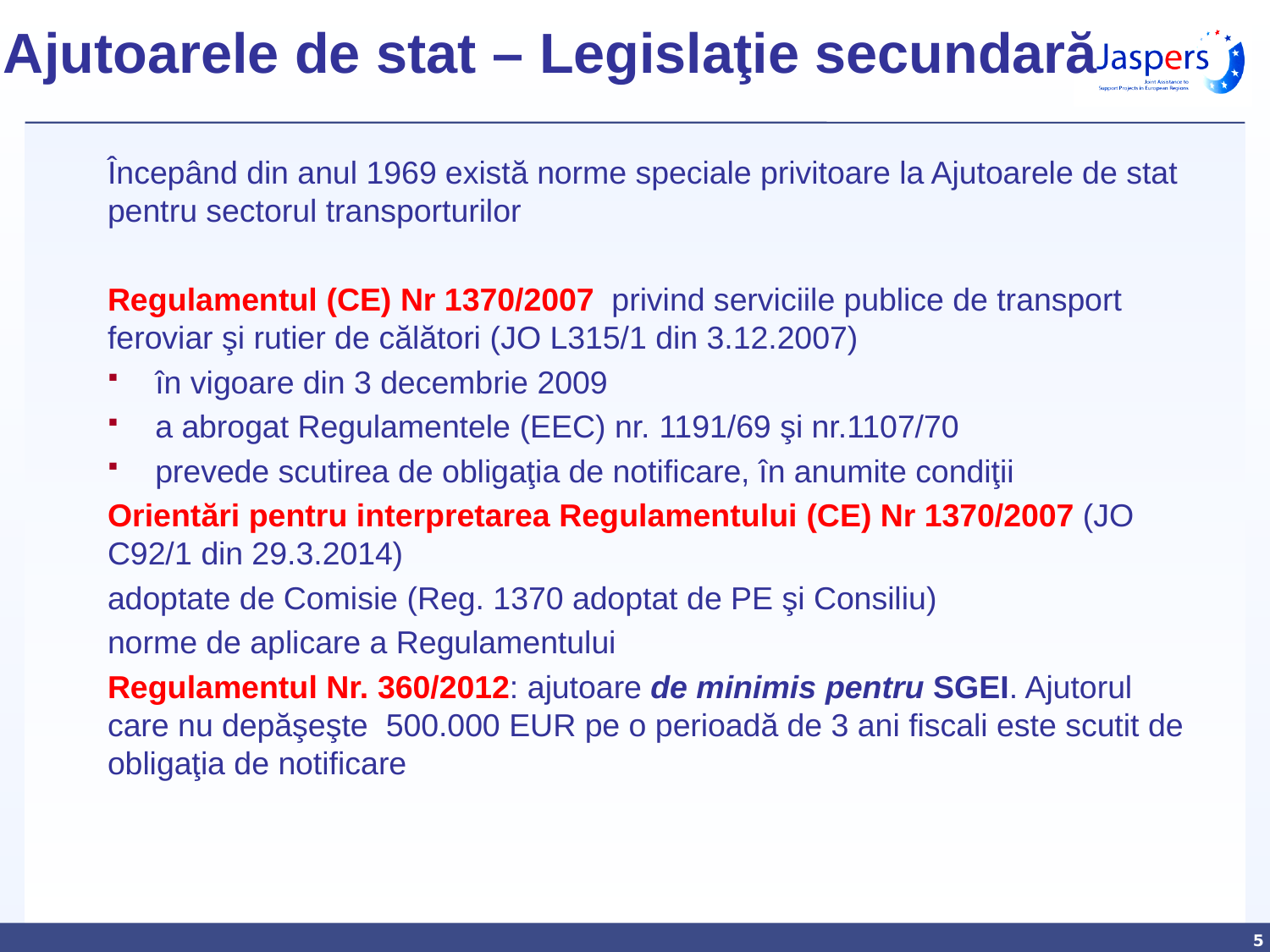

# Ajutoarele de stat – Legislaţie secundară
Începând din anul 1969 există norme speciale privitoare la Ajutoarele de stat pentru sectorul transporturilor

Regulamentul (CE) Nr 1370/2007  privind serviciile publice de transport feroviar şi rutier de călători (JO L315/1 din 3.12.2007)
în vigoare din 3 decembrie 2009
a abrogat Regulamentele (EEC) nr. 1191/69 şi nr.1107/70
prevede scutirea de obligaţia de notificare, în anumite condiţii
Orientări pentru interpretarea Regulamentului (CE) Nr 1370/2007 (JO C92/1 din 29.3.2014)
adoptate de Comisie (Reg. 1370 adoptat de PE şi Consiliu)
norme de aplicare a Regulamentului
Regulamentul Nr. 360/2012: ajutoare de minimis pentru SGEI. Ajutorul care nu depăşeşte  500.000 EUR pe o perioadă de 3 ani fiscali este scutit de obligaţia de notificare

5